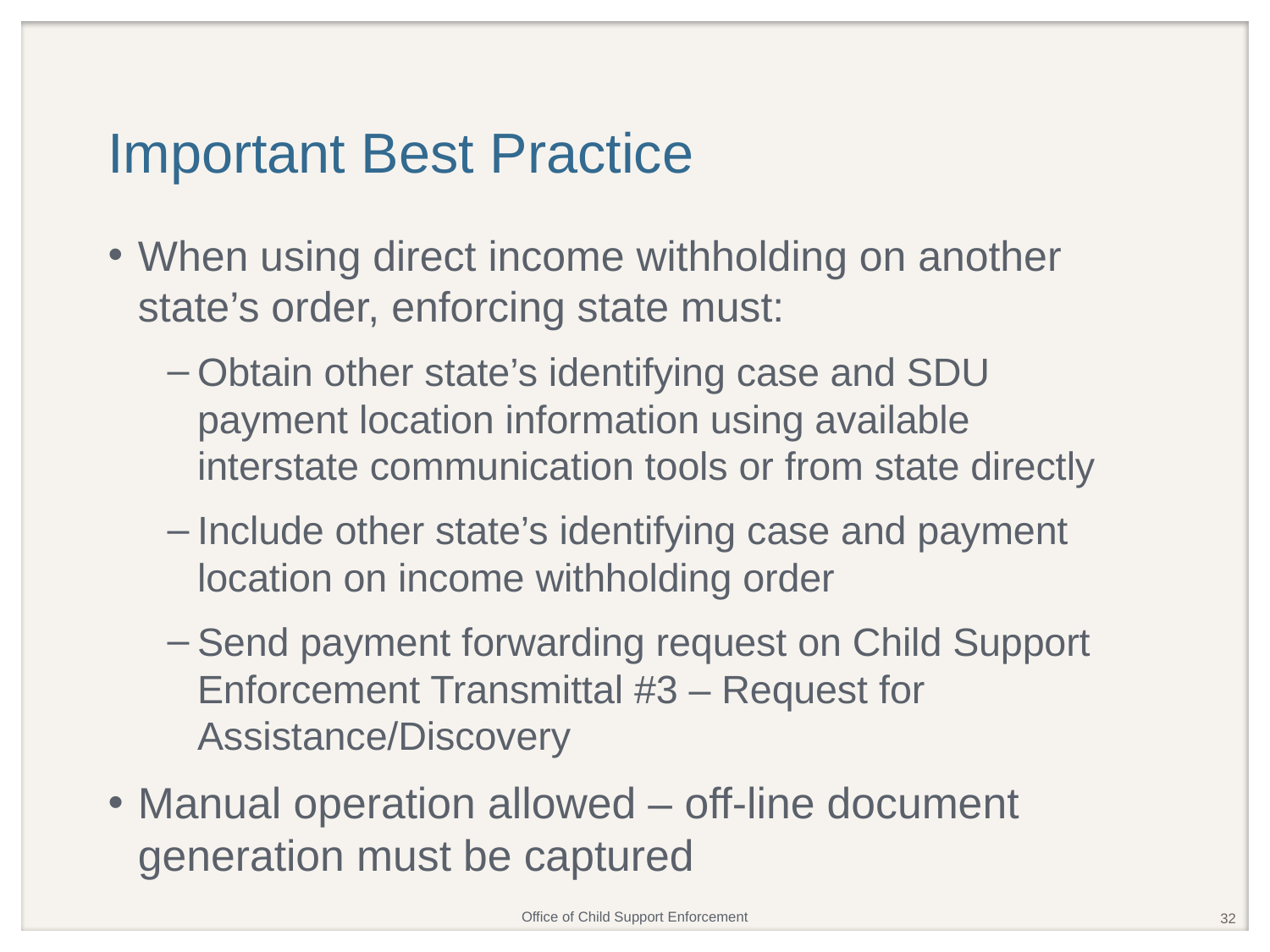

# Important Best Practice
When using direct income withholding on another state’s order, enforcing state must:
Obtain other state’s identifying case and SDU payment location information using available interstate communication tools or from state directly
Include other state’s identifying case and payment location on income withholding order
Send payment forwarding request on Child Support Enforcement Transmittal #3 – Request for Assistance/Discovery
Manual operation allowed – off-line document generation must be captured
32